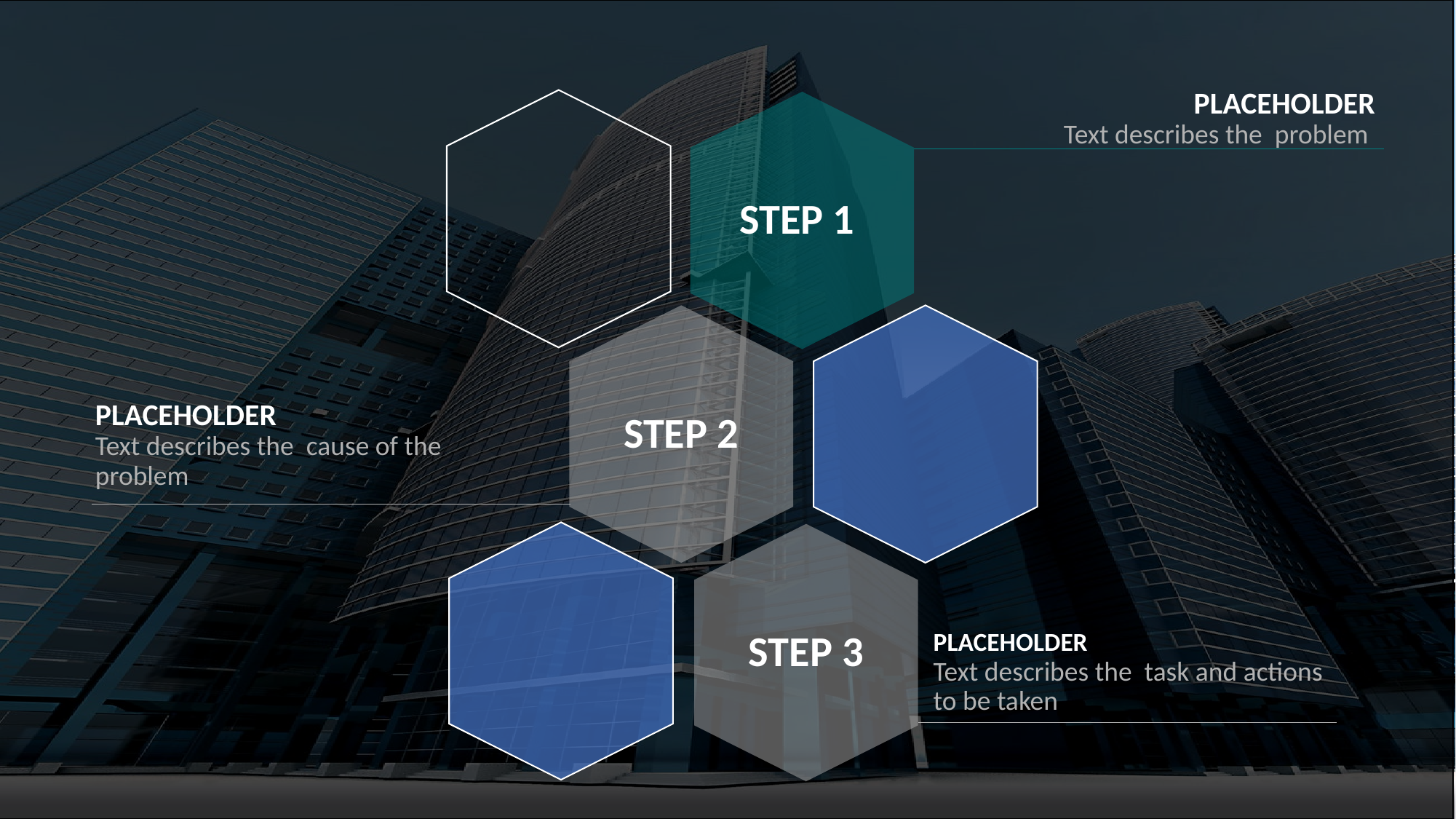

PLACEHOLDER
Text describes the  problem

STEP 1
STEP 2

PLACEHOLDER
Text describes the  cause of the problem

STEP 3

PLACEHOLDER
Text describes the  task and actions to be taken